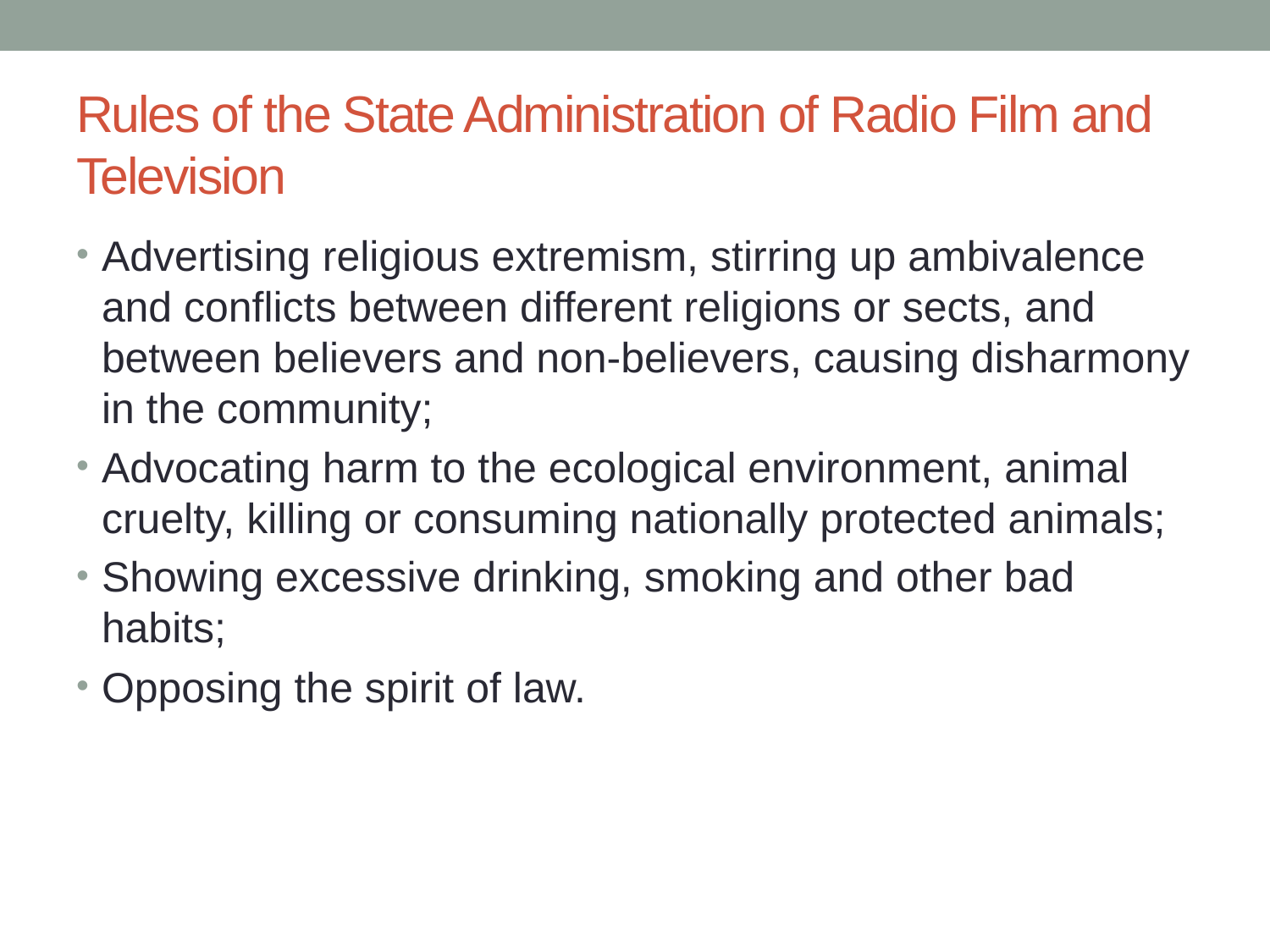

# Rules of the State Administration of Radio Film and Television
Advertising religious extremism, stirring up ambivalence and conflicts between different religions or sects, and between believers and non-believers, causing disharmony in the community;
Advocating harm to the ecological environment, animal cruelty, killing or consuming nationally protected animals;
Showing excessive drinking, smoking and other bad habits;
Opposing the spirit of law.